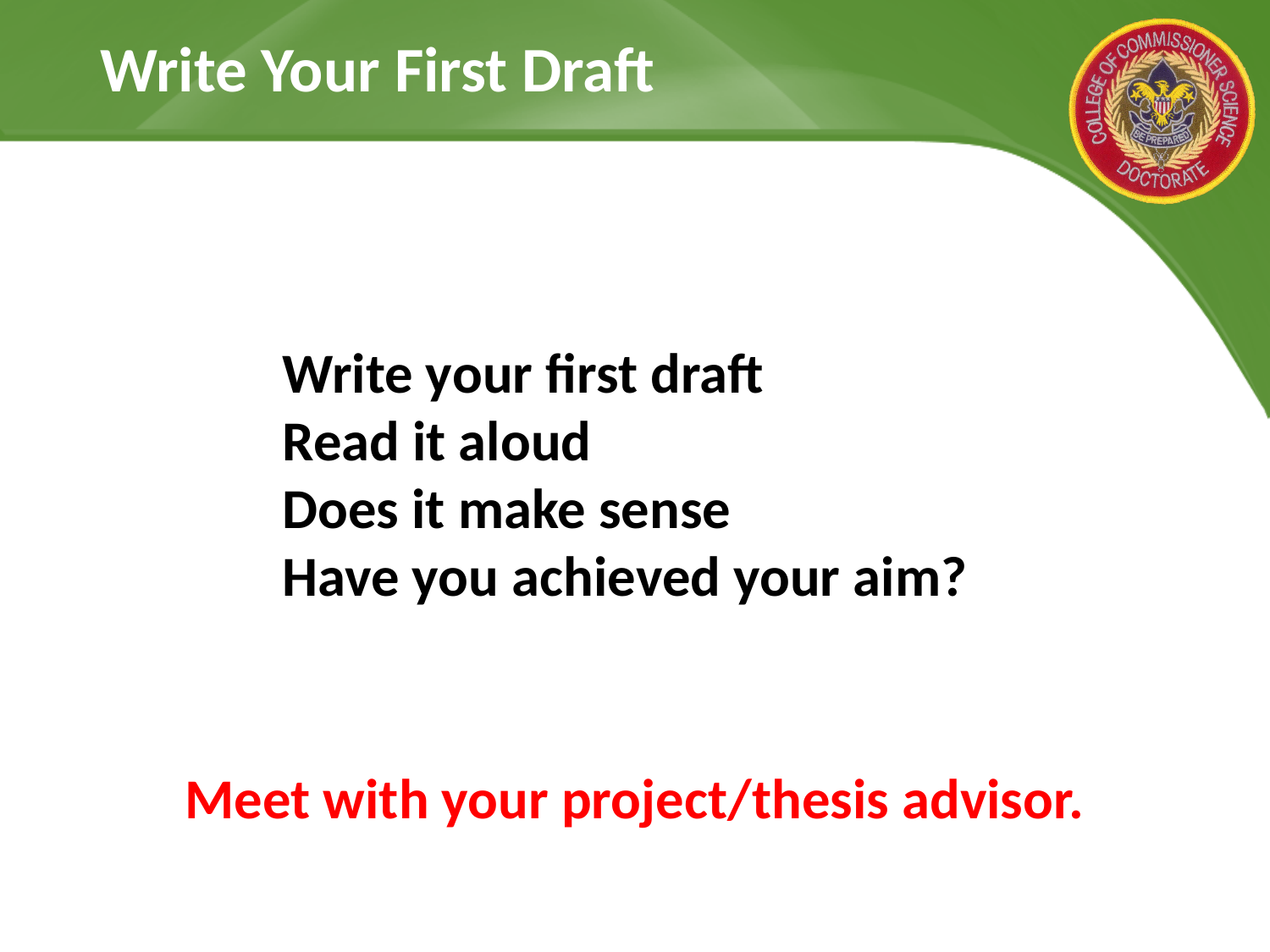

# Write Your First Draft
Write your first draft
Read it aloud
Does it make sense
Have you achieved your aim?
Meet with your project/thesis advisor.